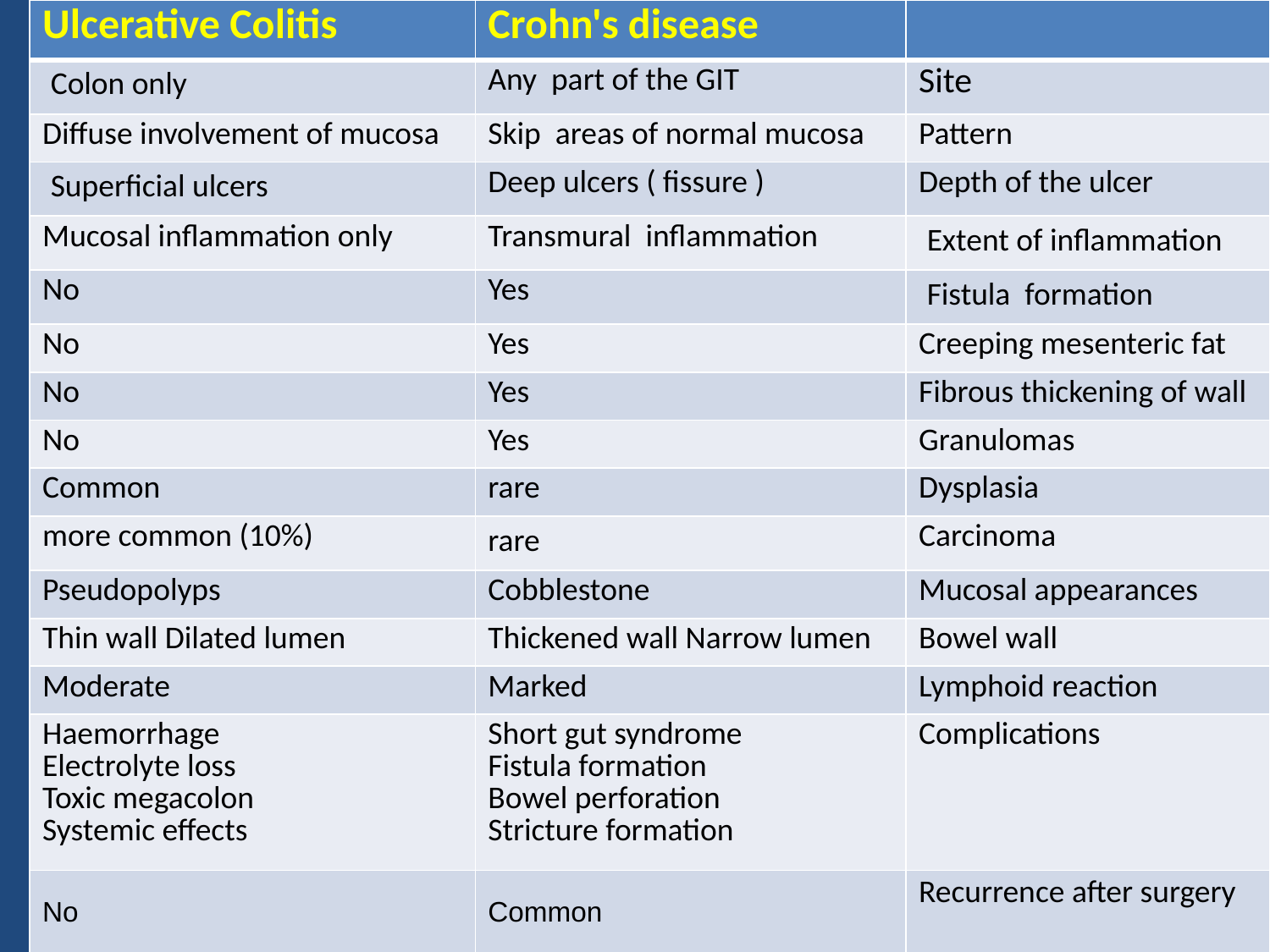

| Ulcerative Colitis | Crohn's disease |  |
| --- | --- | --- |
| Colon only | Any part of the GIT | Site |
| Diffuse involvement of mucosa | Skip areas of normal mucosa | Pattern |
| Superficial ulcers | Deep ulcers ( fissure ) | Depth of the ulcer |
| Mucosal inflammation only | Transmural inflammation | Extent of inflammation |
| No | Yes | Fistula formation |
| No | Yes | Creeping mesenteric fat |
| No | Yes | Fibrous thickening of wall |
| No | Yes | Granulomas |
| Common | rare | Dysplasia |
| more common (10%) | rare | Carcinoma |
| Pseudopolyps | Cobblestone | Mucosal appearances |
| Thin wall Dilated lumen | Thickened wall Narrow lumen | Bowel wall |
| Moderate | Marked | Lymphoid reaction |
| Haemorrhage Electrolyte loss Toxic megacolon Systemic effects | Short gut syndrome Fistula formation Bowel perforation Stricture formation | Complications |
| No | Common | Recurrence after surgery |